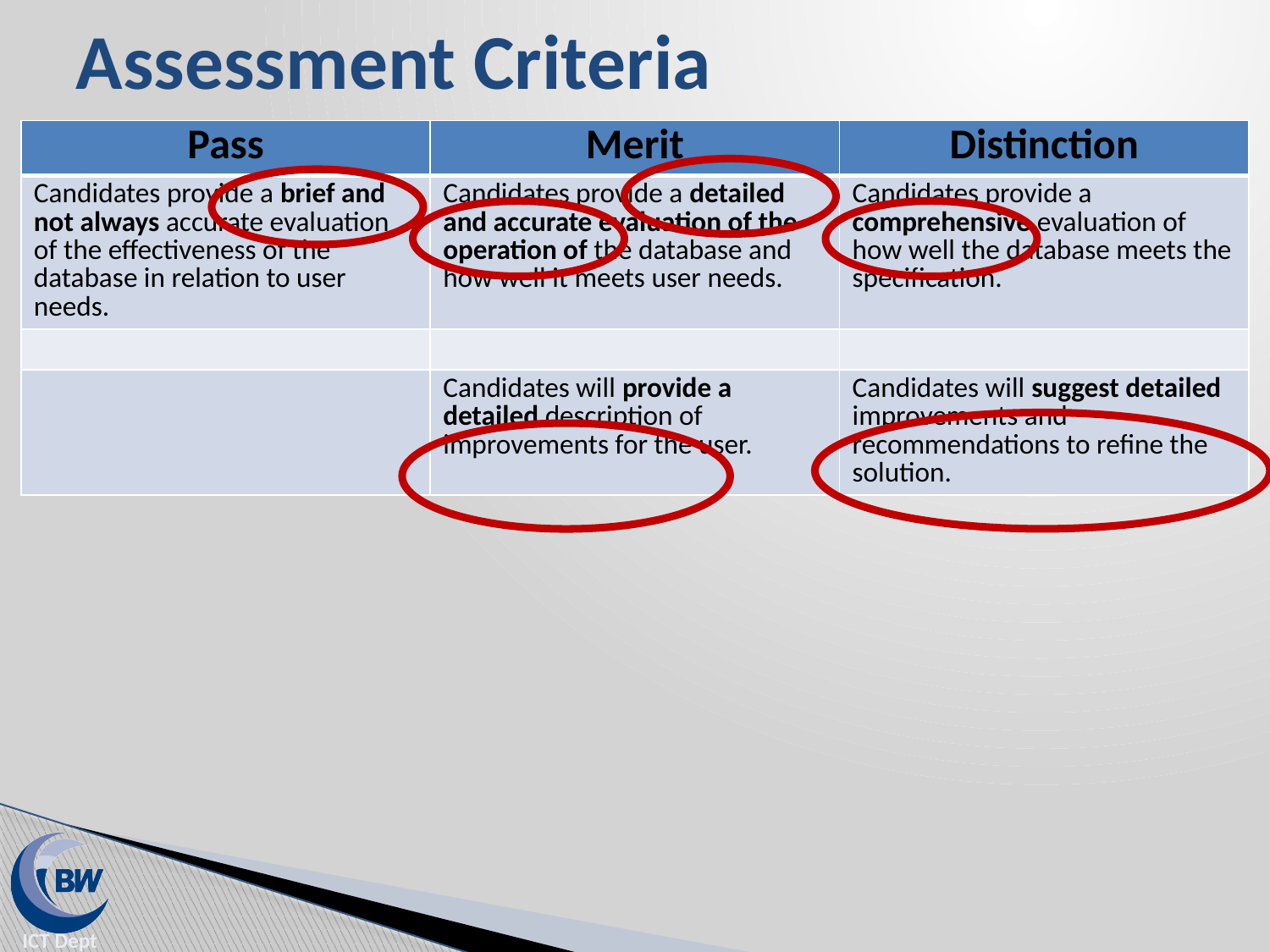

# Assessment Criteria
| Pass | Merit | Distinction |
| --- | --- | --- |
| Candidates provide a brief and not always accurate evaluation of the effectiveness of the database in relation to user needs. | Candidates provide a detailed and accurate evaluation of the operation of the database and how well it meets user needs. | Candidates provide a comprehensive evaluation of how well the database meets the specification. |
|  |  |  |
|  | Candidates will provide a detailed description of improvements for the user. | Candidates will suggest detailed improvements and recommendations to refine the solution. |